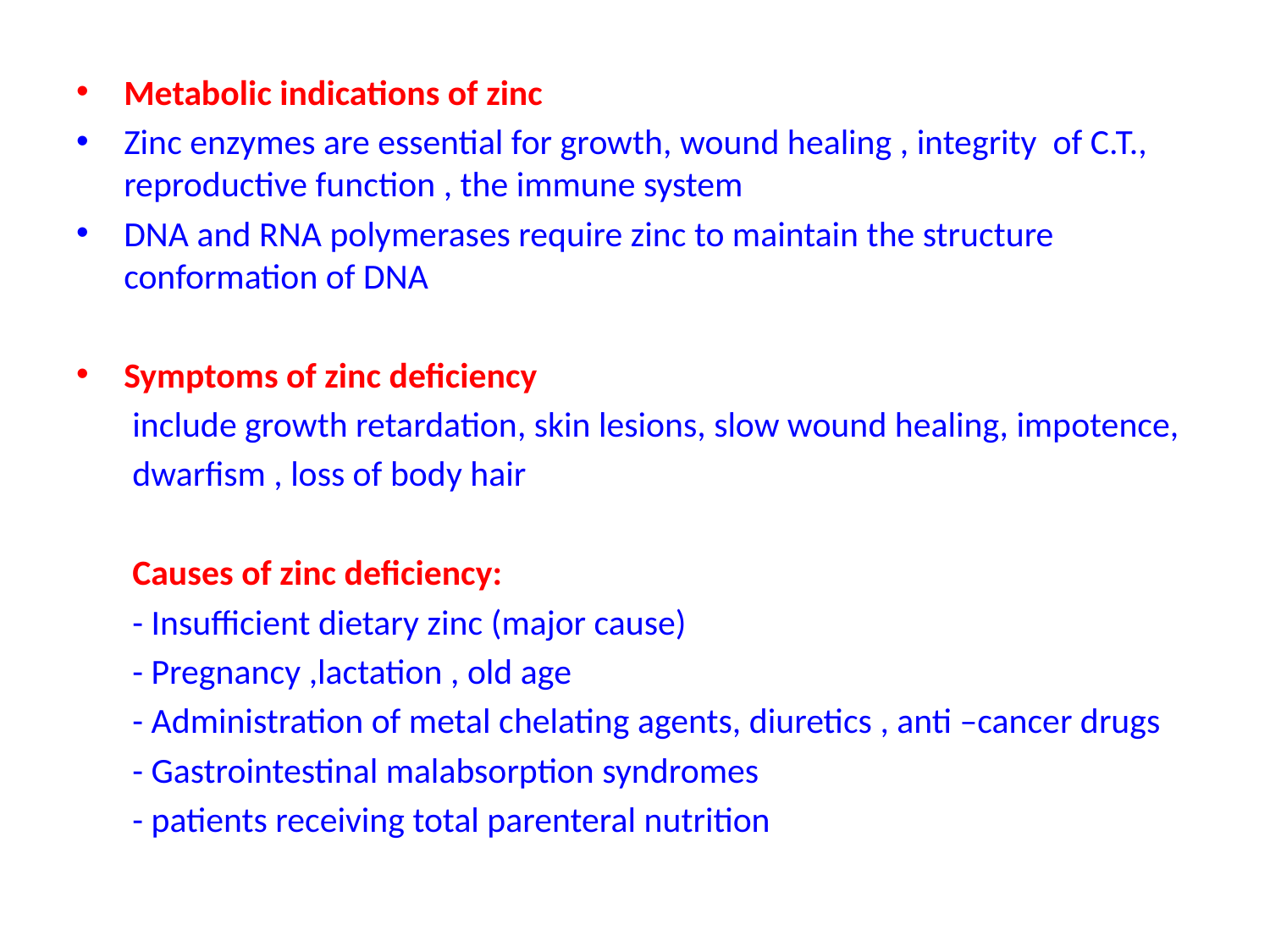

Metabolic indications of zinc
Zinc enzymes are essential for growth, wound healing , integrity  of C.T., reproductive function , the immune system
DNA and RNA polymerases require zinc to maintain the structure conformation of DNA

Symptoms of zinc deficiency
       include growth retardation, skin lesions, slow wound healing, impotence,
       dwarfism , loss of body hair

       Causes of zinc deficiency:
       - Insufficient dietary zinc (major cause)
       - Pregnancy ,lactation , old age
       - Administration of metal chelating agents, diuretics , anti –cancer drugs
       - Gastrointestinal malabsorption syndromes
       - patients receiving total parenteral nutrition